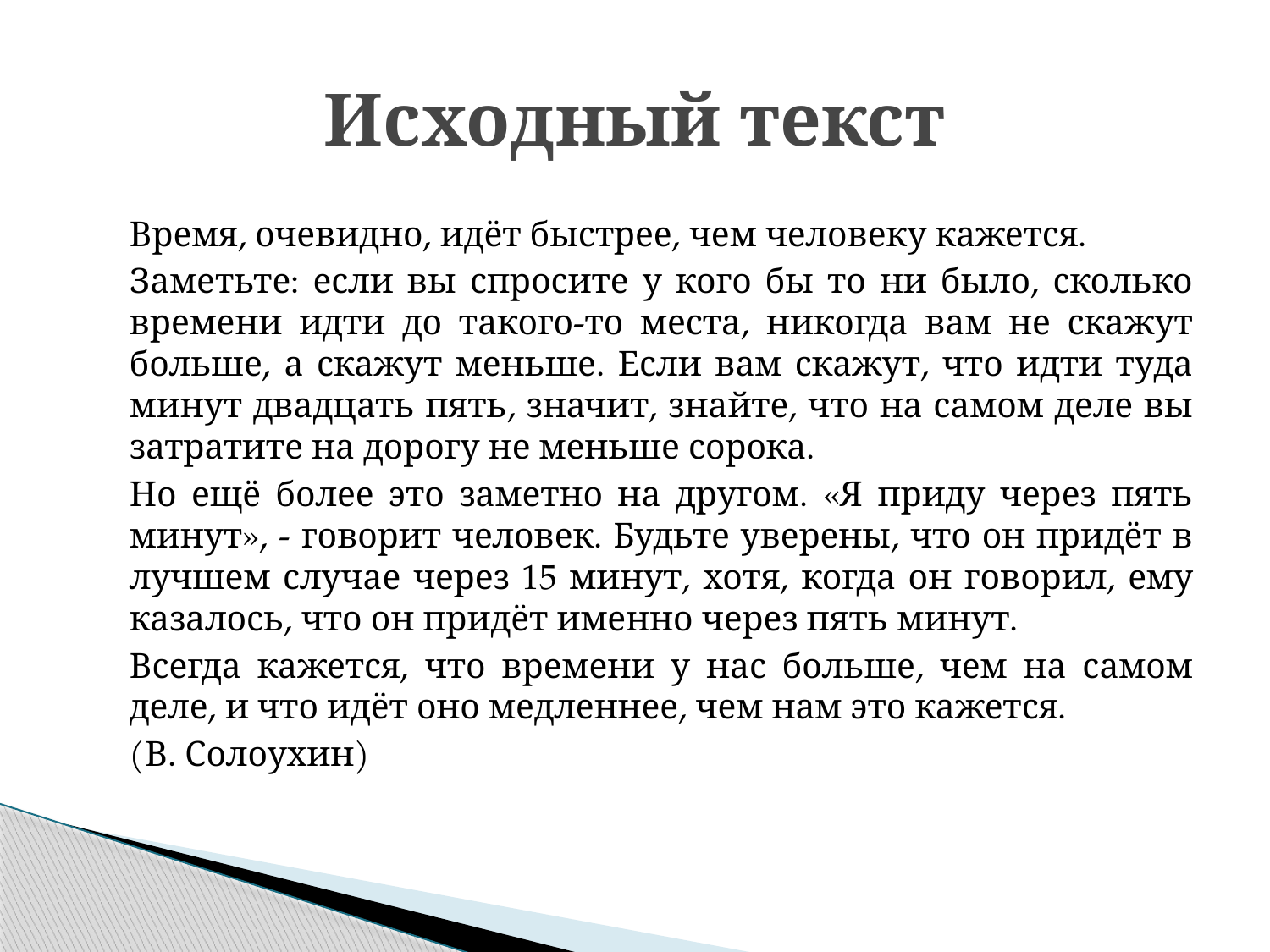

# Исходный текст
	Время, очевидно, идёт быстрее, чем человеку кажется.
	Заметьте: если вы спросите у кого бы то ни было, сколько времени идти до такого-то места, никогда вам не скажут больше, а скажут меньше. Если вам скажут, что идти туда минут двадцать пять, значит, знайте, что на самом деле вы затратите на дорогу не меньше сорока.
	Но ещё более это заметно на другом. «Я приду через пять минут», - говорит человек. Будьте уверены, что он придёт в лучшем случае через 15 минут, хотя, когда он говорил, ему казалось, что он придёт именно через пять минут.
	Всегда кажется, что времени у нас больше, чем на самом деле, и что идёт оно медленнее, чем нам это кажется.
						(В. Солоухин)